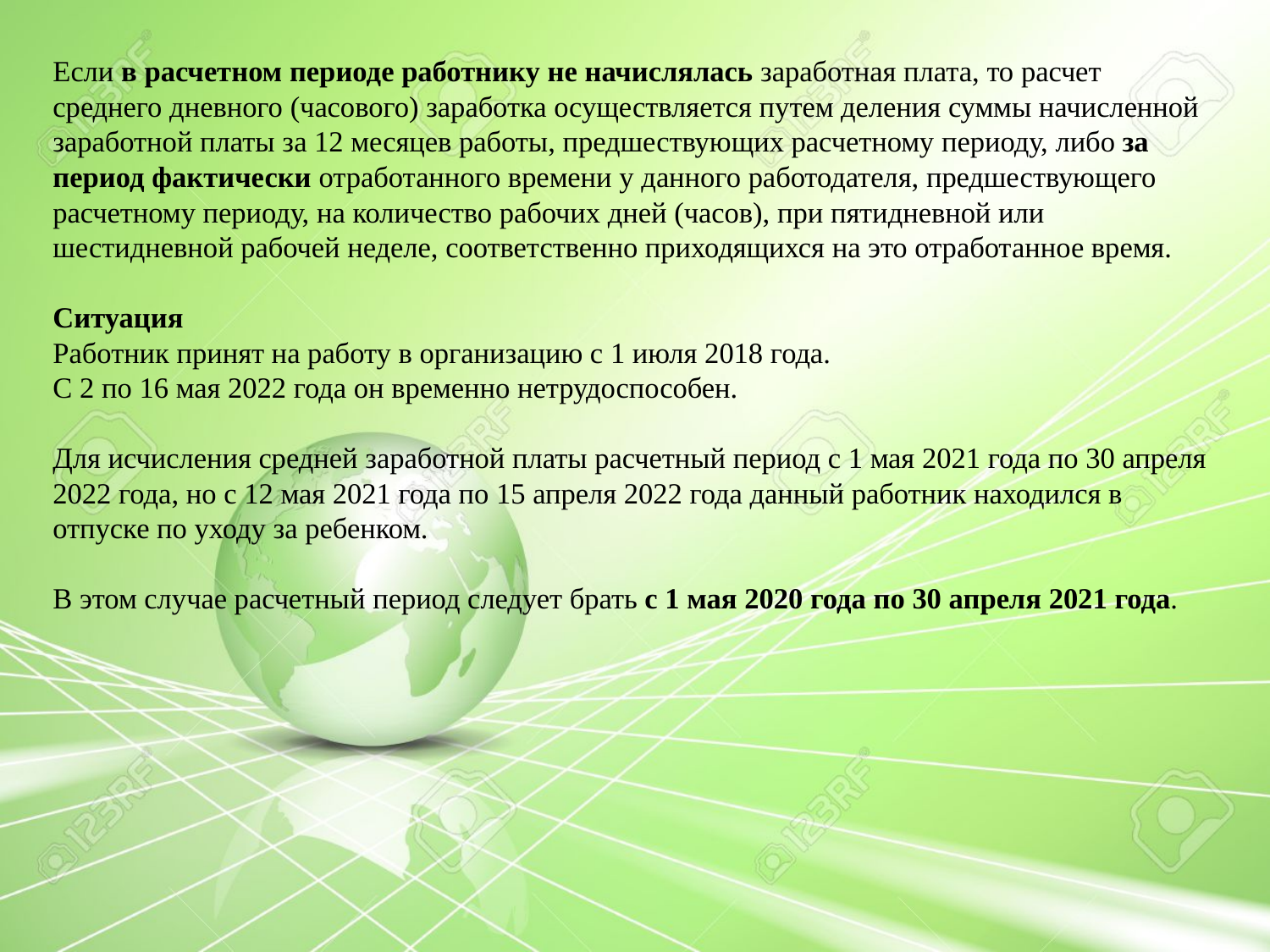

Если в расчетном периоде работнику не начислялась заработная плата, то расчет среднего дневного (часового) заработка осуществляется путем деления суммы начисленной заработной платы за 12 месяцев работы, предшествующих расчетному периоду, либо за период фактически отработанного времени у данного работодателя, предшествующего расчетному периоду, на количество рабочих дней (часов), при пятидневной или шестидневной рабочей неделе, соответственно приходящихся на это отработанное время.

Ситуация
Работник принят на работу в организацию с 1 июля 2018 года.
С 2 по 16 мая 2022 года он временно нетрудоспособен.

Для исчисления средней заработной платы расчетный период с 1 мая 2021 года по 30 апреля 2022 года, но с 12 мая 2021 года по 15 апреля 2022 года данный работник находился в отпуске по уходу за ребенком.

В этом случае расчетный период следует брать с 1 мая 2020 года по 30 апреля 2021 года.